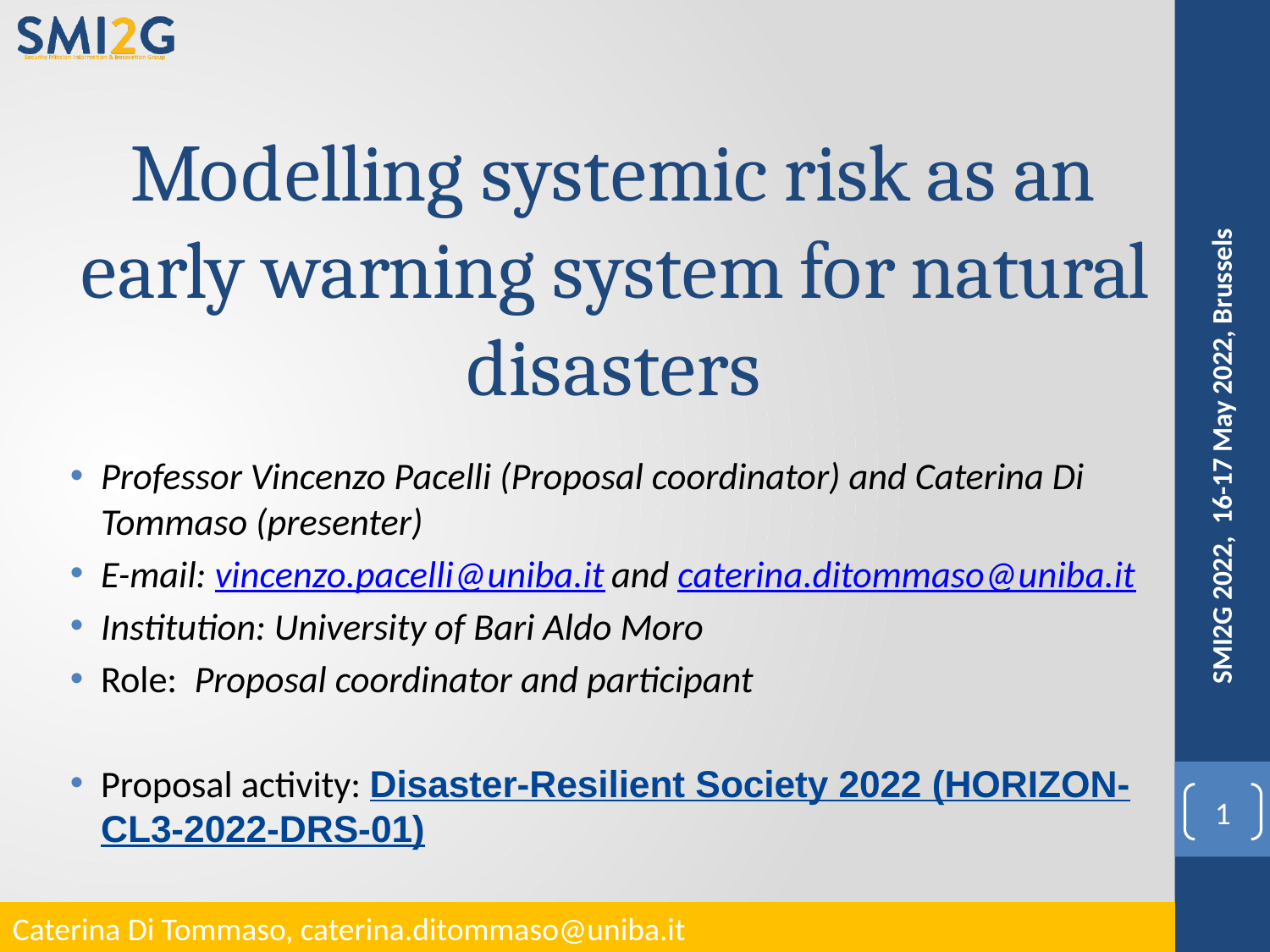

# Modelling systemic risk as an early warning system for natural disasters
Professor Vincenzo Pacelli (Proposal coordinator) and Caterina Di Tommaso (presenter)
E-mail: vincenzo.pacelli@uniba.it and caterina.ditommaso@uniba.it
Institution: University of Bari Aldo Moro
Role:  Proposal coordinator and participant

Proposal activity: Disaster-Resilient Society 2022 (HORIZON-CL3-2022-DRS-01)

SMI2G 2022,  16-17 May 2022, Brussels
1
Caterina Di Tommaso, caterina.ditommaso@uniba.it